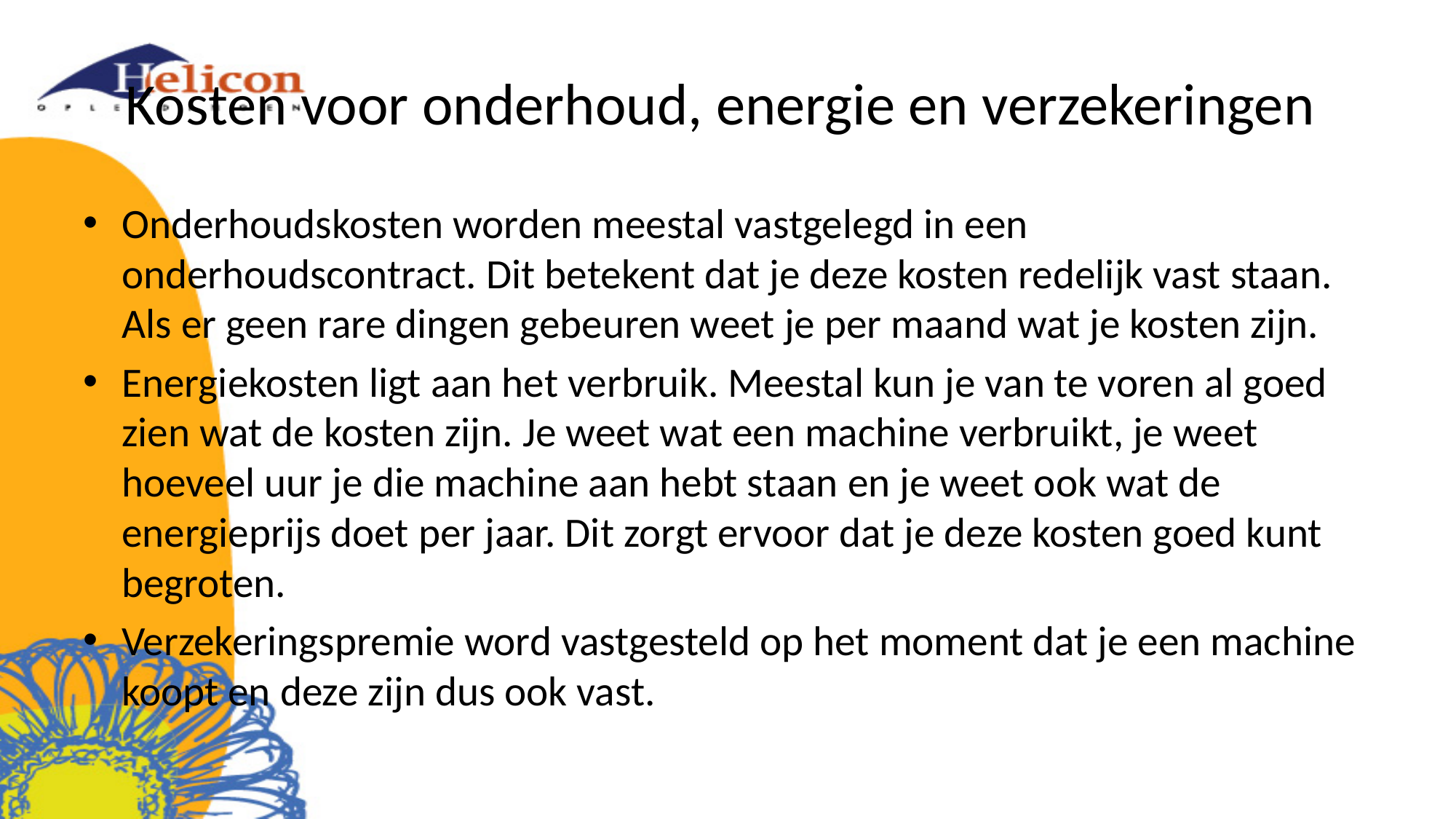

# Kosten voor onderhoud, energie en verzekeringen
Onderhoudskosten worden meestal vastgelegd in een onderhoudscontract. Dit betekent dat je deze kosten redelijk vast staan. Als er geen rare dingen gebeuren weet je per maand wat je kosten zijn.
Energiekosten ligt aan het verbruik. Meestal kun je van te voren al goed zien wat de kosten zijn. Je weet wat een machine verbruikt, je weet hoeveel uur je die machine aan hebt staan en je weet ook wat de energieprijs doet per jaar. Dit zorgt ervoor dat je deze kosten goed kunt begroten.
Verzekeringspremie word vastgesteld op het moment dat je een machine koopt en deze zijn dus ook vast.